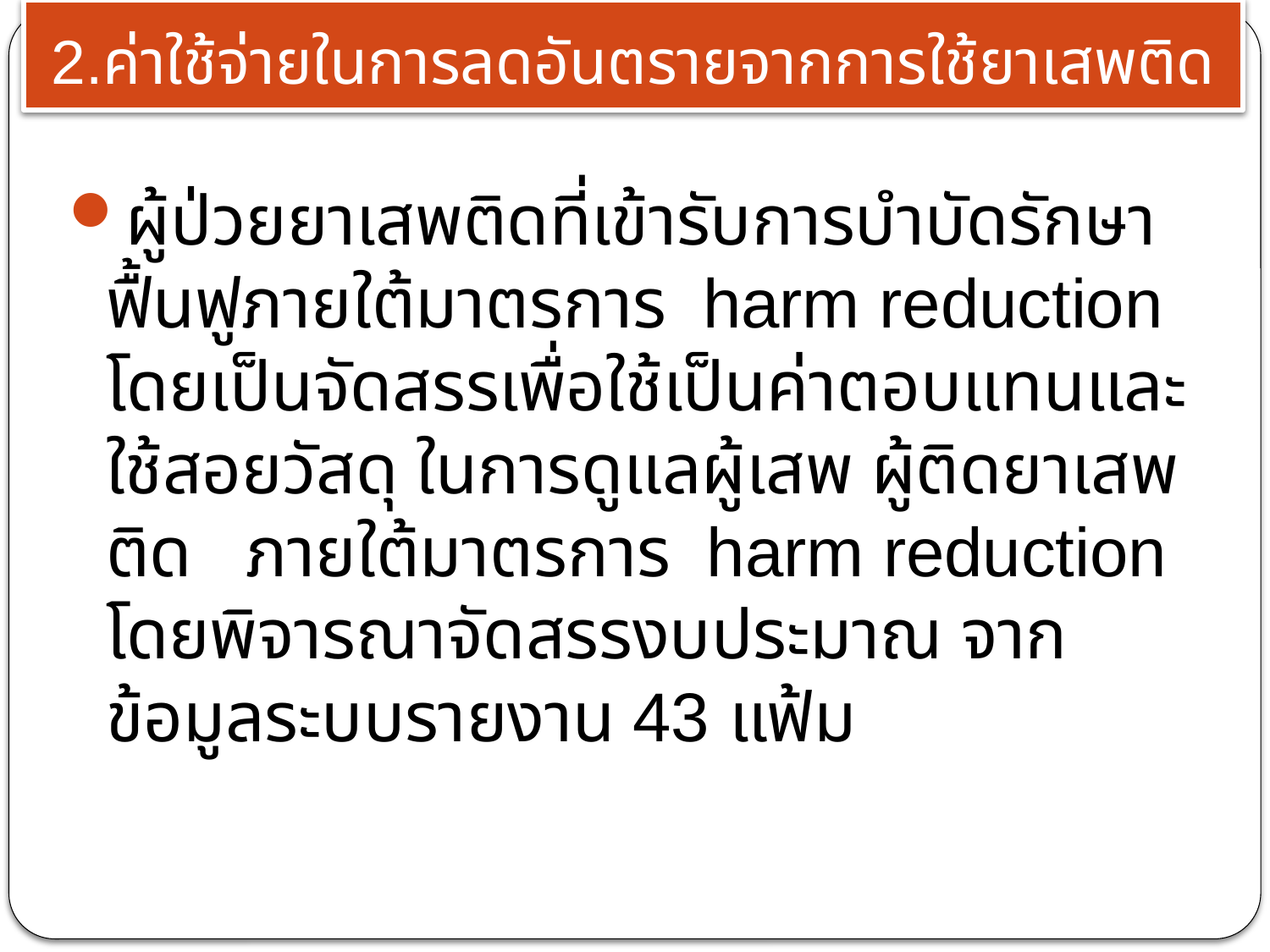

# 2.ค่าใช้จ่ายในการลดอันตรายจากการใช้ยาเสพติด
ผู้ป่วยยาเสพติดที่เข้ารับการบำบัดรักษาฟื้นฟูภายใต้มาตรการ  harm reduction โดยเป็นจัดสรรเพื่อใช้เป็นค่าตอบแทนและใช้สอยวัสดุ ในการดูแลผู้เสพ ผู้ติดยาเสพติด   ภายใต้มาตรการ  harm reduction โดยพิจารณาจัดสรรงบประมาณ จากข้อมูลระบบรายงาน 43 แฟ้ม